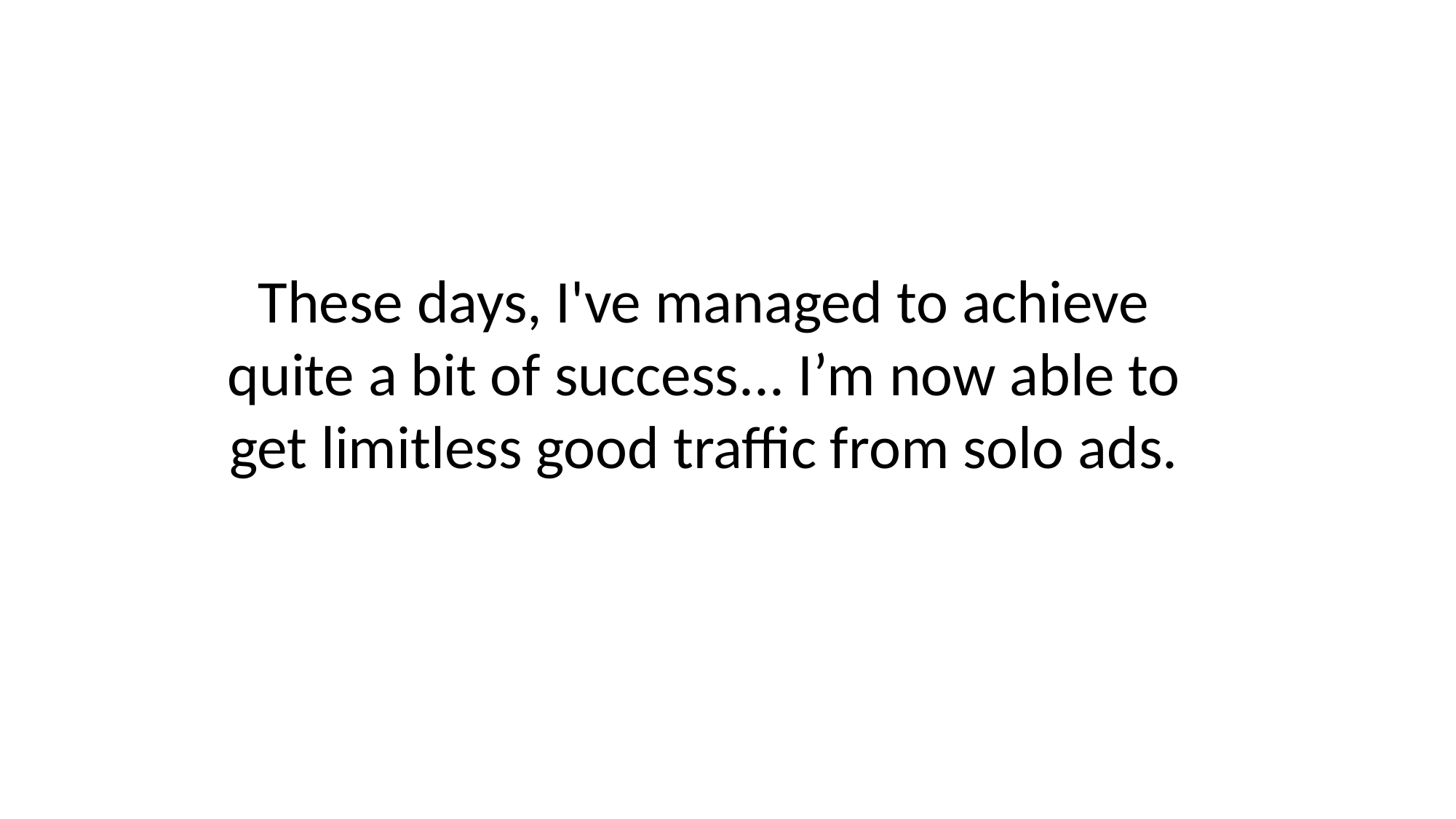

These days, I've managed to achieve quite a bit of success... I’m now able to get limitless good traffic from solo ads.